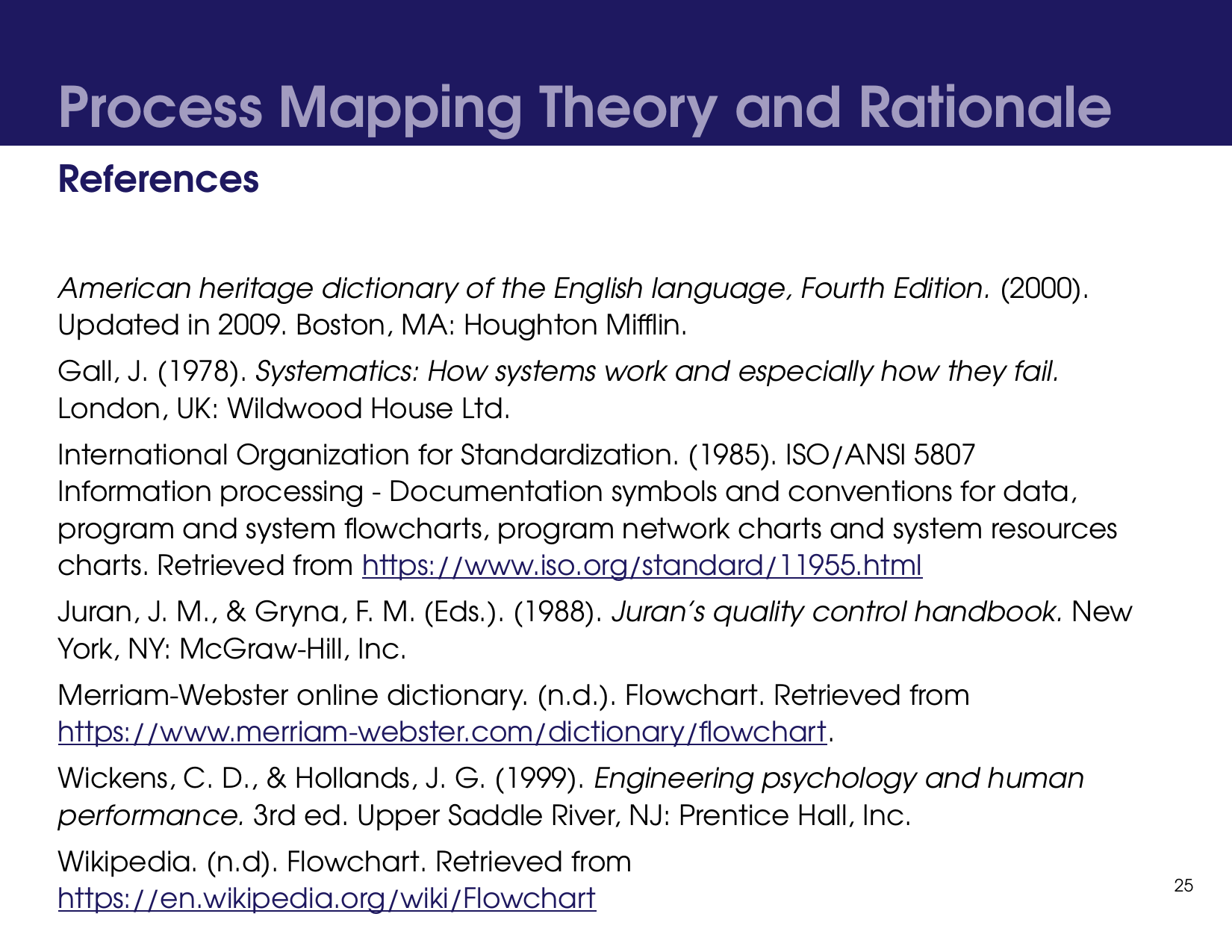

# Process Mapping Theory and Rationale
References
American heritage dictionary of the English language, Fourth Edition. (2000). Updated in 2009. Boston, MA: Houghton Mifflin.
Gall, J. (1978). Systematics: How systems work and especially how they fail. London, UK: Wildwood House Ltd.
International Organization for Standardization. (1985). ISO/ANSI 5807 Information processing - Documentation symbols and conventions for data, program and system flowcharts, program network charts and system resources charts. Retrieved from https://www.iso.org/standard/11955.html
Juran, J. M., & Gryna, F. M. (Eds.). (1988). Juran’s quality control handbook. New York, NY: McGraw-Hill, Inc.
Merriam-Webster online dictionary. (n.d.). Flowchart. Retrieved from https://www.merriam-webster.com/dictionary/flowchart.
Wickens, C. D., & Hollands, J. G. (1999). Engineering psychology and human performance. 3rd ed. Upper Saddle River, NJ: Prentice Hall, Inc.
Wikipedia. (n.d). Flowchart. Retrieved from https://en.wikipedia.org/wiki/Flowchart
25